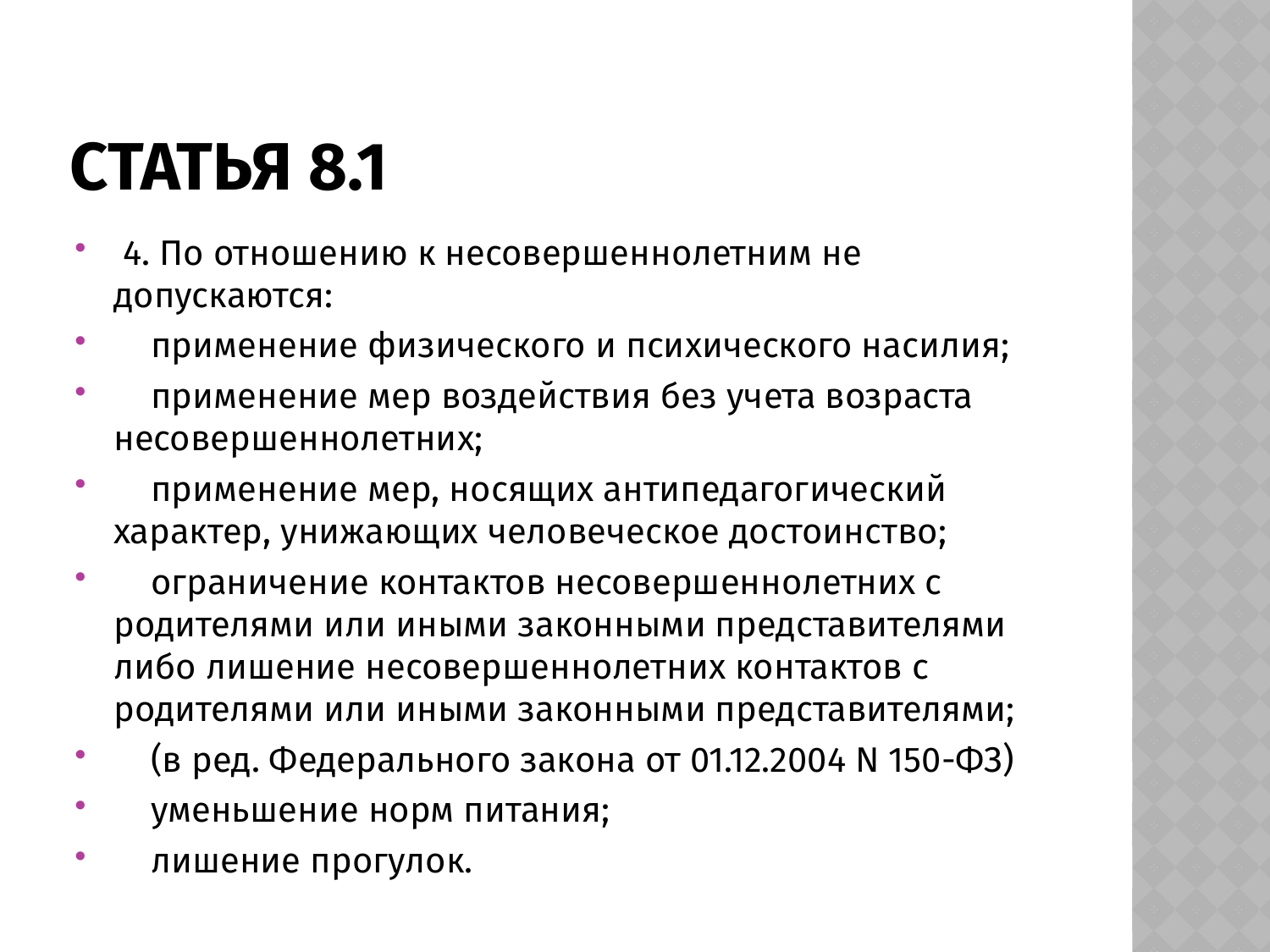

# Статья 8.1
 4. По отношению к несовершеннолетним не допускаются:
    применение физического и психического насилия;
    применение мер воздействия без учета возраста несовершеннолетних;
    применение мер, носящих антипедагогический характер, унижающих человеческое достоинство;
    ограничение контактов несовершеннолетних с родителями или иными законными представителями либо лишение несовершеннолетних контактов с родителями или иными законными представителями;
    (в ред. Федерального закона от 01.12.2004 N 150-ФЗ)
    уменьшение норм питания;
    лишение прогулок.